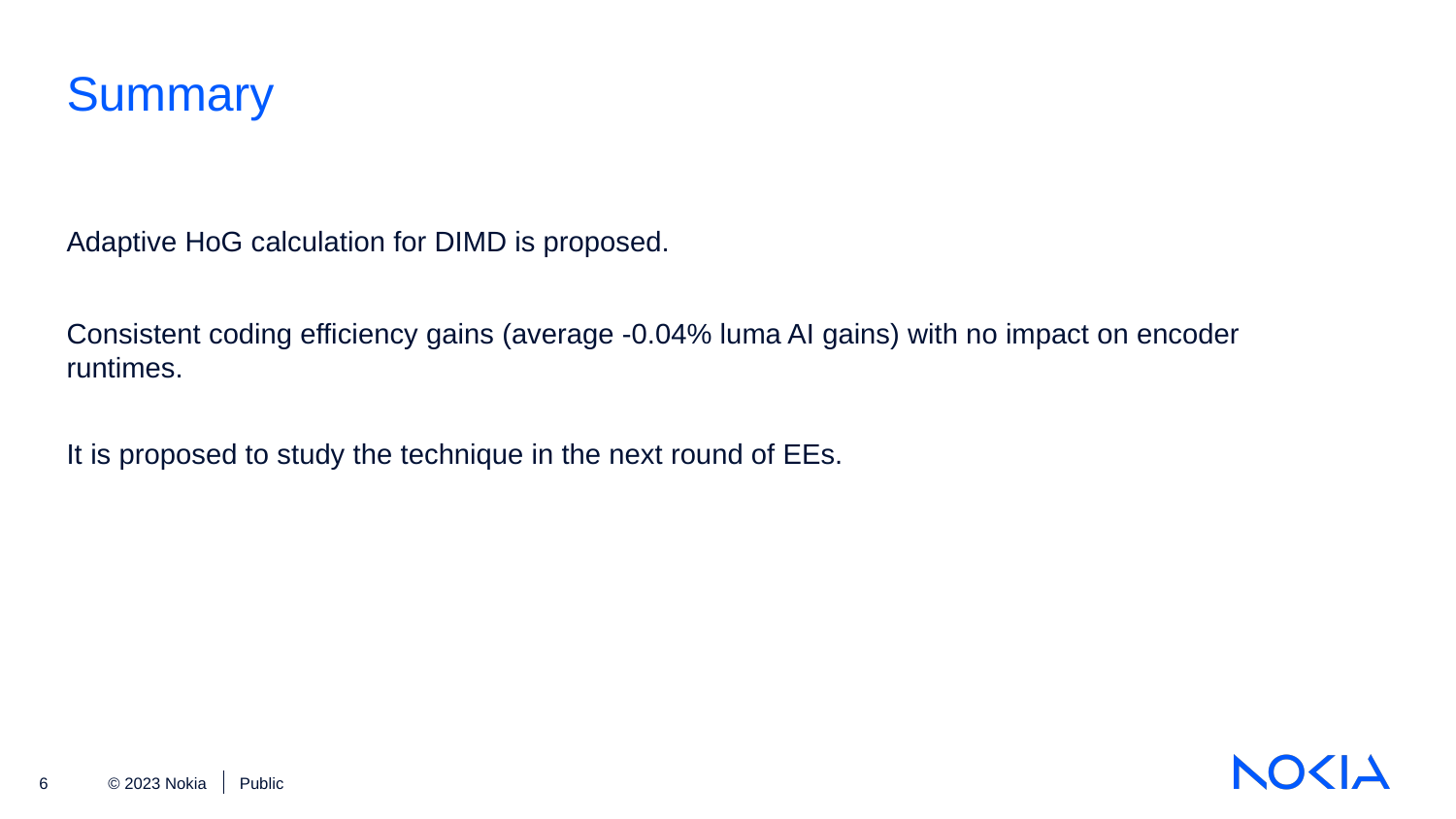

Summary

Adaptive HoG calculation for DIMD is proposed.

Consistent coding efficiency gains (average -0.04% luma AI gains) with no impact on encoder runtimes.

It is proposed to study the technique in the next round of EEs.
Public